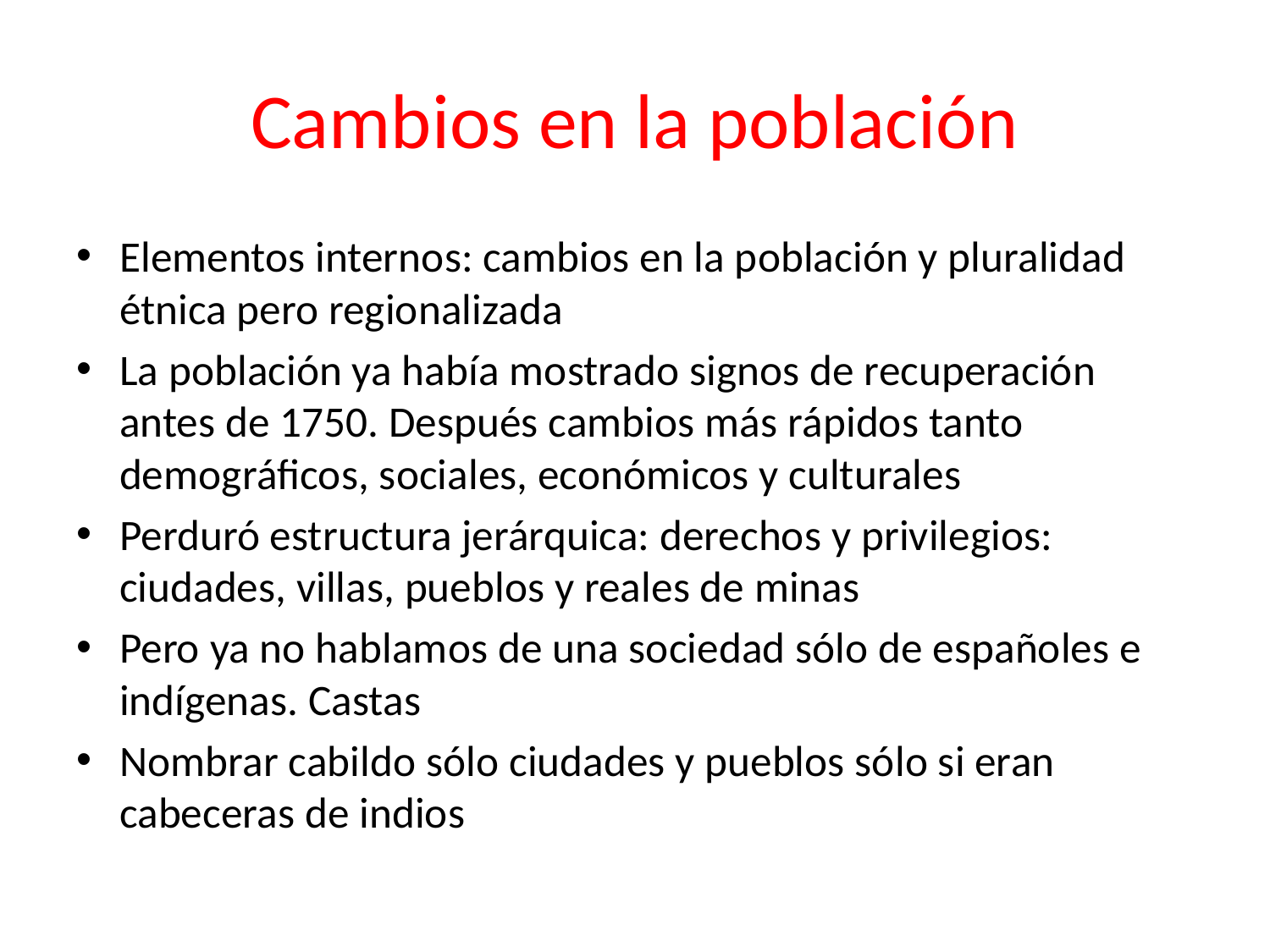

# Cambios en la población
Elementos internos: cambios en la población y pluralidad étnica pero regionalizada
La población ya había mostrado signos de recuperación antes de 1750. Después cambios más rápidos tanto demográficos, sociales, económicos y culturales
Perduró estructura jerárquica: derechos y privilegios: ciudades, villas, pueblos y reales de minas
Pero ya no hablamos de una sociedad sólo de españoles e indígenas. Castas
Nombrar cabildo sólo ciudades y pueblos sólo si eran cabeceras de indios